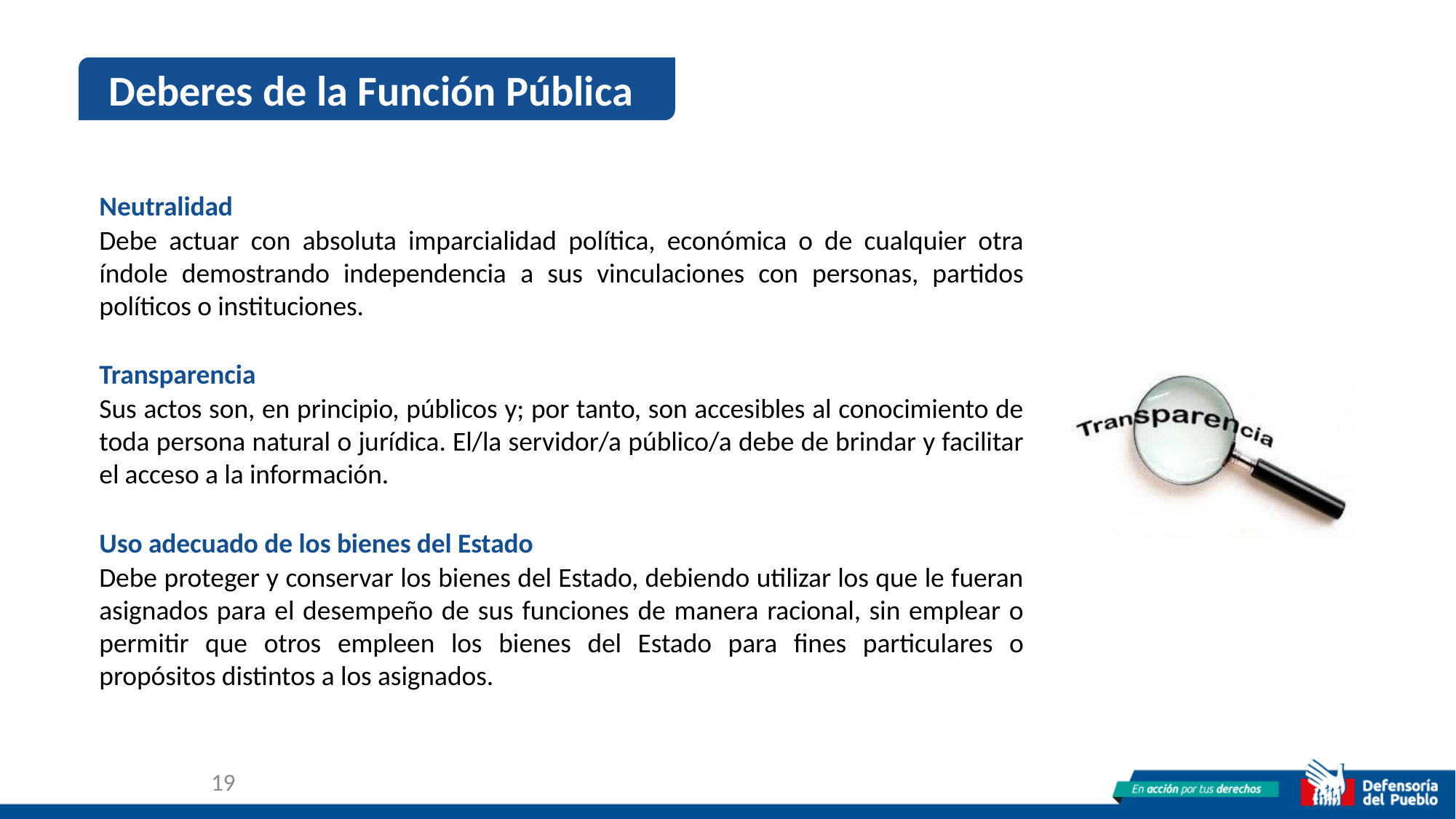

Deberes de la Función Pública
Neutralidad
Debe actuar con absoluta imparcialidad política, económica o de cualquier otra índole demostrando independencia a sus vinculaciones con personas, partidos políticos o instituciones.

Transparencia
Sus actos son, en principio, públicos y; por tanto, son accesibles al conocimiento de toda persona natural o jurídica. El/la servidor/a público/a debe de brindar y facilitar el acceso a la información.

Uso adecuado de los bienes del Estado
Debe proteger y conservar los bienes del Estado, debiendo utilizar los que le fueran asignados para el desempeño de sus funciones de manera racional, sin emplear o permitir que otros empleen los bienes del Estado para fines particulares o propósitos distintos a los asignados.

19